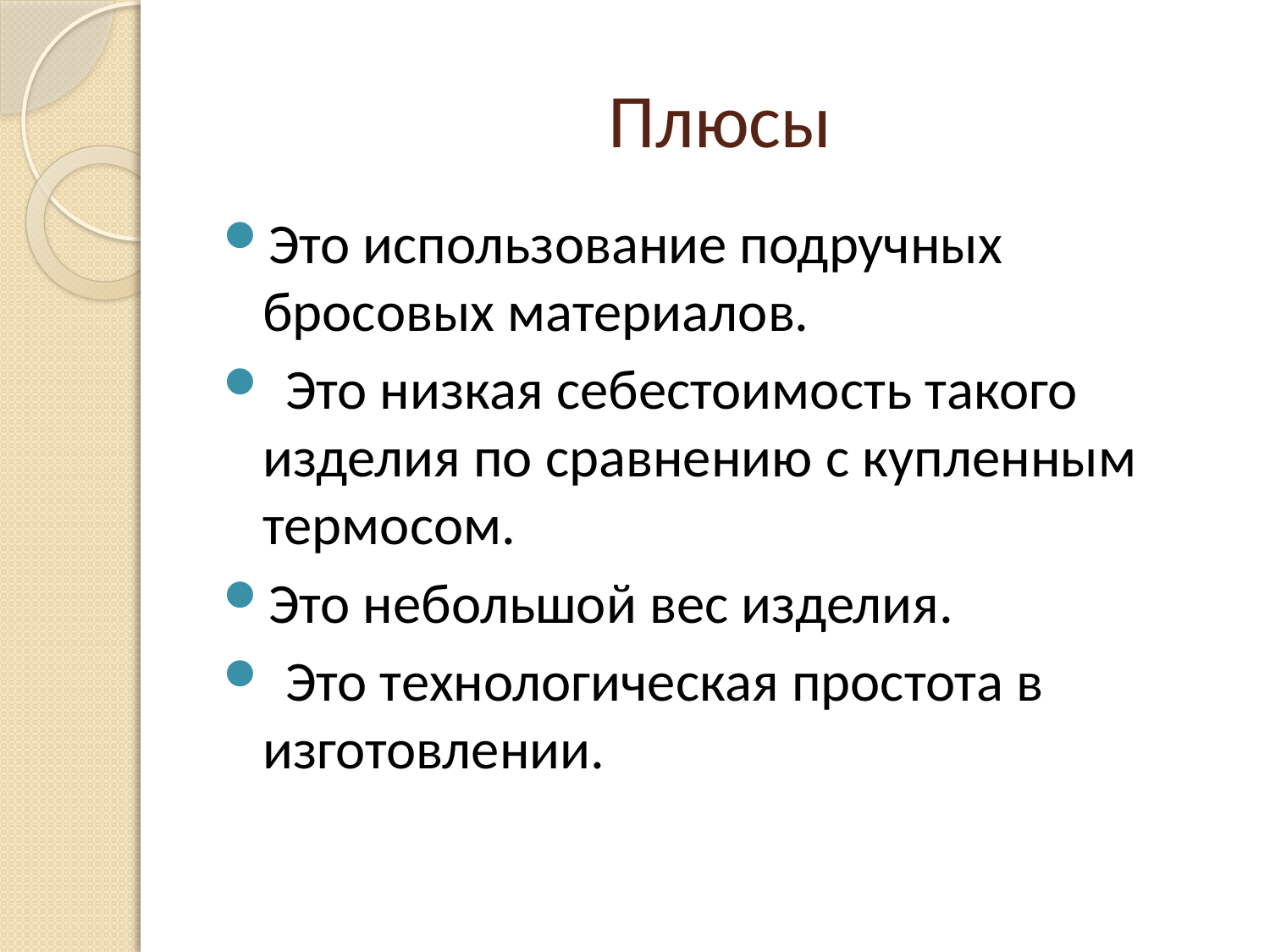

# Плюсы
Это использование подручных бросовых материалов.
 Это низкая себестоимость такого изделия по сравнению с купленным термосом.
Это небольшой вес изделия.
 Это технологическая простота в изготовлении.